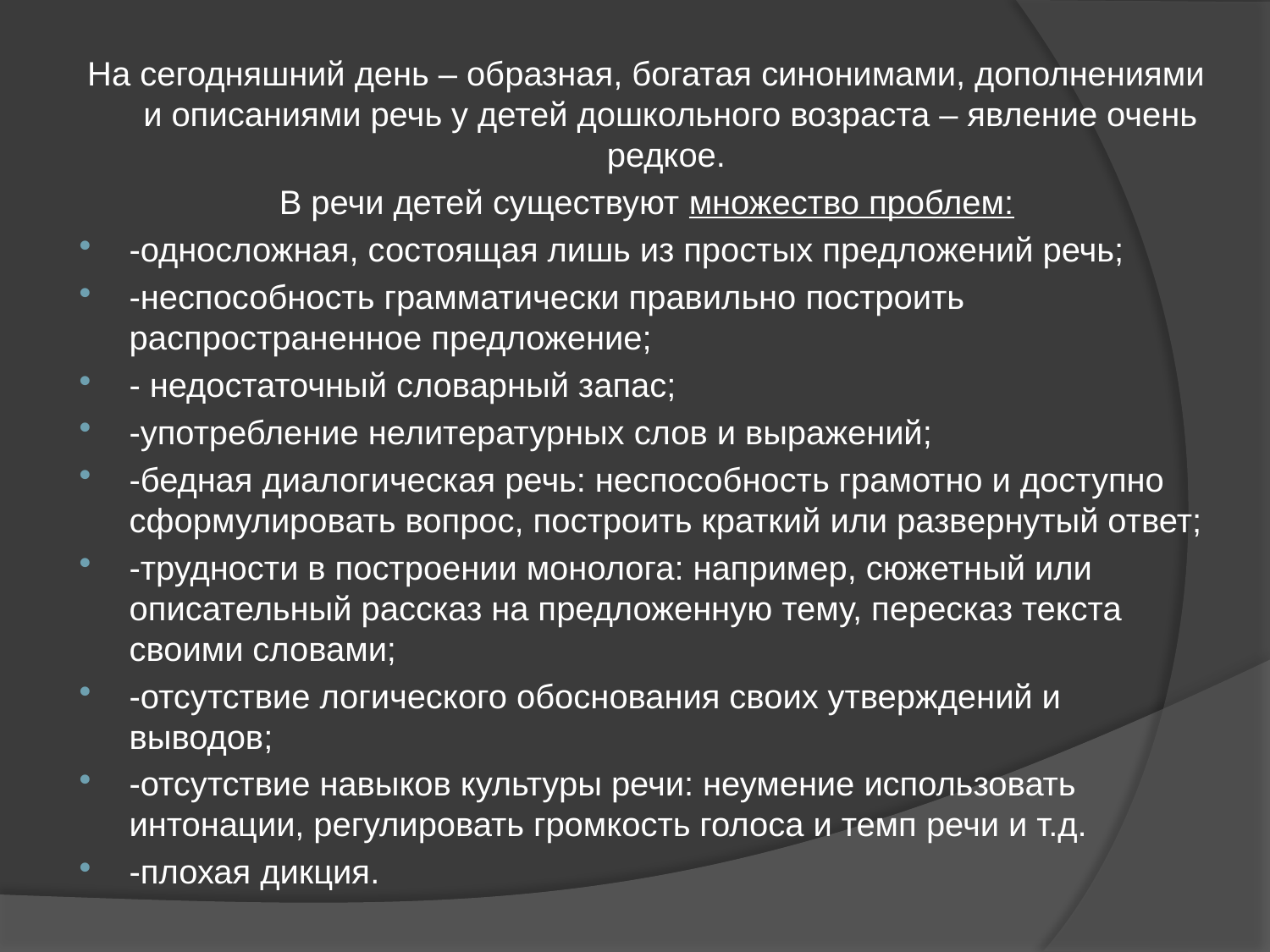

На сегодняшний день – образная, богатая синонимами, дополнениями и описаниями речь у детей дошкольного возраста – явление очень редкое.
В речи детей существуют множество проблем:
-односложная, состоящая лишь из простых предложений речь;
-неспособность грамматически правильно построить распространенное предложение;
- недостаточный словарный запас;
-употребление нелитературных слов и выражений;
-бедная диалогическая речь: неспособность грамотно и доступно сформулировать вопрос, построить краткий или развернутый ответ;
-трудности в построении монолога: например, сюжетный или описательный рассказ на предложенную тему, пересказ текста своими словами;
-отсутствие логического обоснования своих утверждений и выводов;
-отсутствие навыков культуры речи: неумение использовать интонации, регулировать громкость голоса и темп речи и т.д.
-плохая дикция.